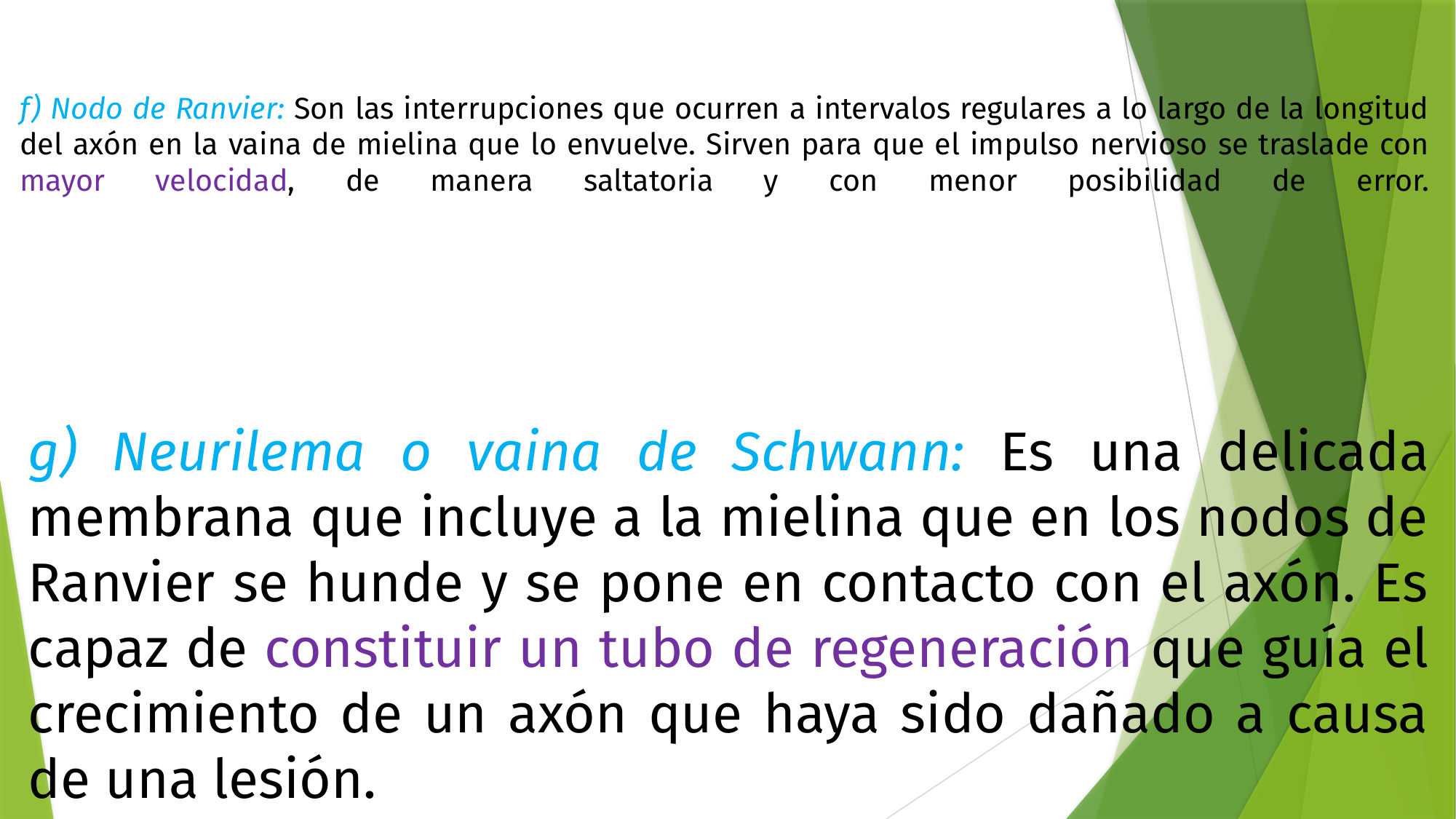

# f) Nodo de Ranvier: Son las interrupciones que ocurren a intervalos regulares a lo largo de la longitud del axón en la vaina de mielina que lo envuelve. Sirven para que el impulso nervioso se traslade con mayor velocidad, de manera saltatoria y con menor posibilidad de error.
g) Neurilema o vaina de Schwann: Es una delicada membrana que incluye a la mielina que en los nodos de Ranvier se hunde y se pone en contacto con el axón. Es capaz de constituir un tubo de regeneración que guía el crecimiento de un axón que haya sido dañado a causa de una lesión.